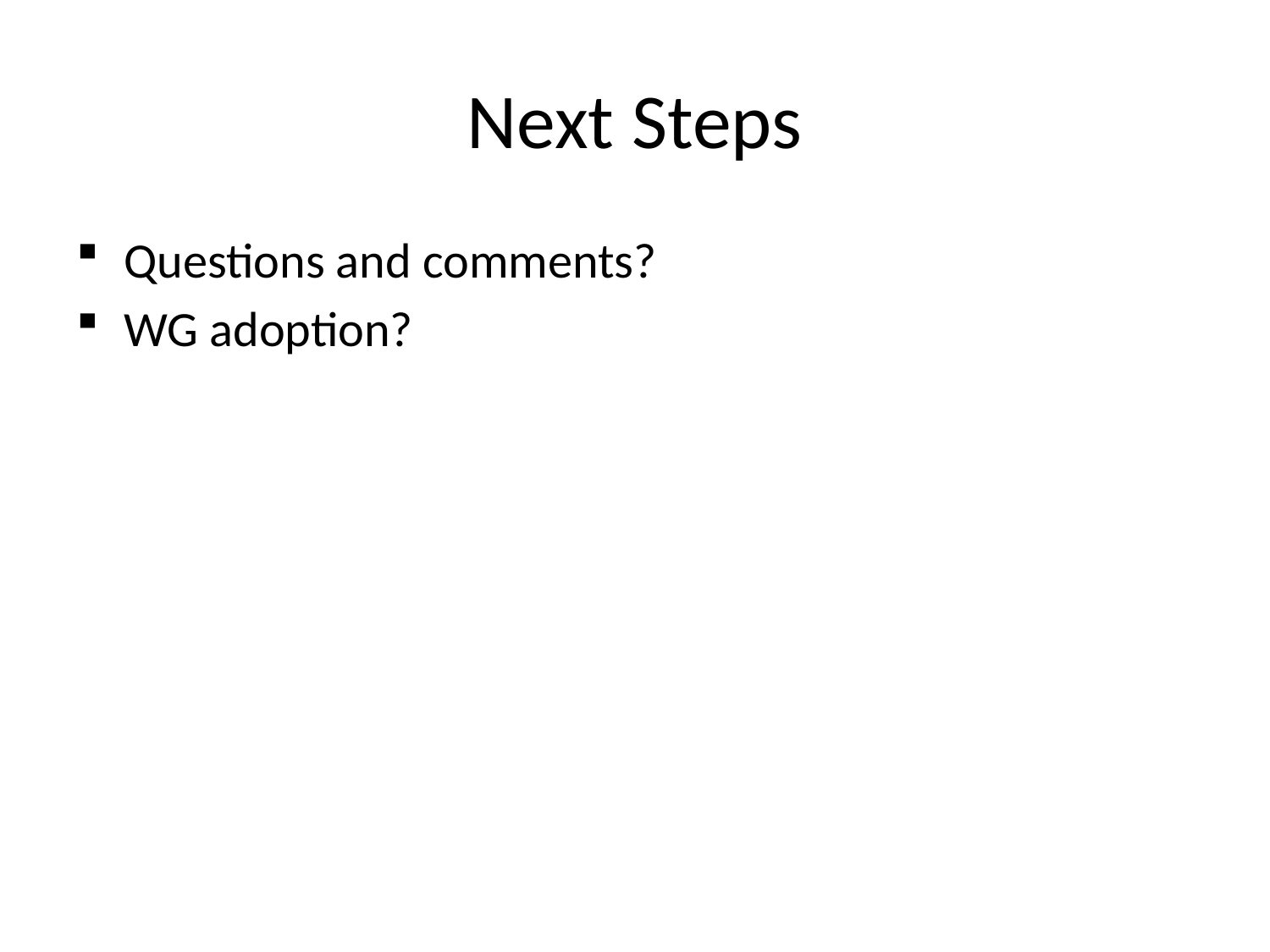

# Next Steps
Questions and comments?
WG adoption?